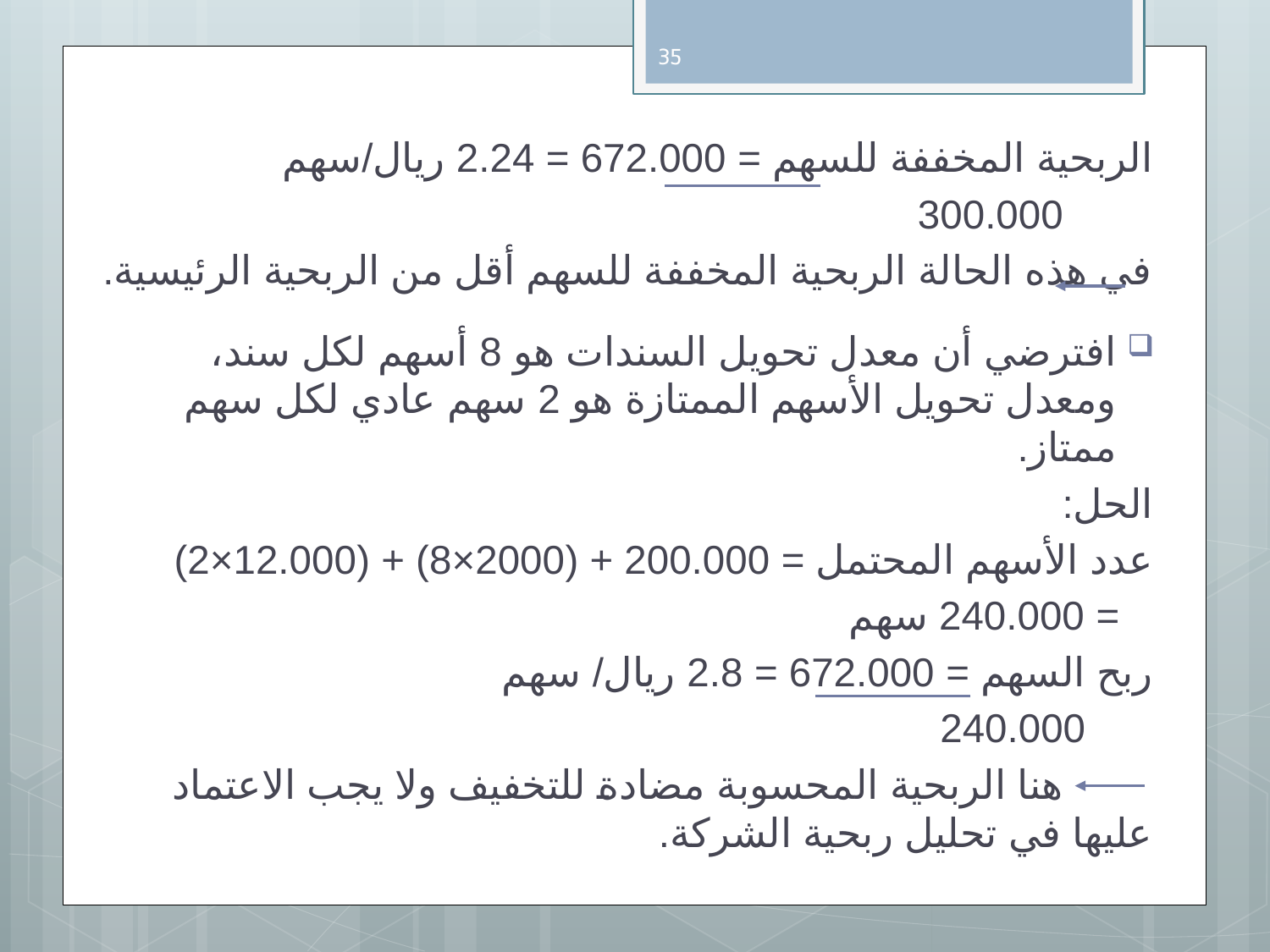

35
الربحية المخففة للسهم = 672.000 = 2.24 ريال/سهم
		        300.000
	في هذه الحالة الربحية المخففة للسهم أقل من الربحية الرئيسية.

افترضي أن معدل تحويل السندات هو 8 أسهم لكل سند، ومعدل تحويل الأسهم الممتازة هو 2 سهم عادي لكل سهم ممتاز.
الحل:
عدد الأسهم المحتمل = 200.000 + (2000×8) + (12.000×2)
		   = 240.000 سهم
ربح السهم = 672.000 = 2.8 ريال/ سهم
	      240.000
        هنا الربحية المحسوبة مضادة للتخفيف ولا يجب الاعتماد عليها في تحليل ربحية الشركة.